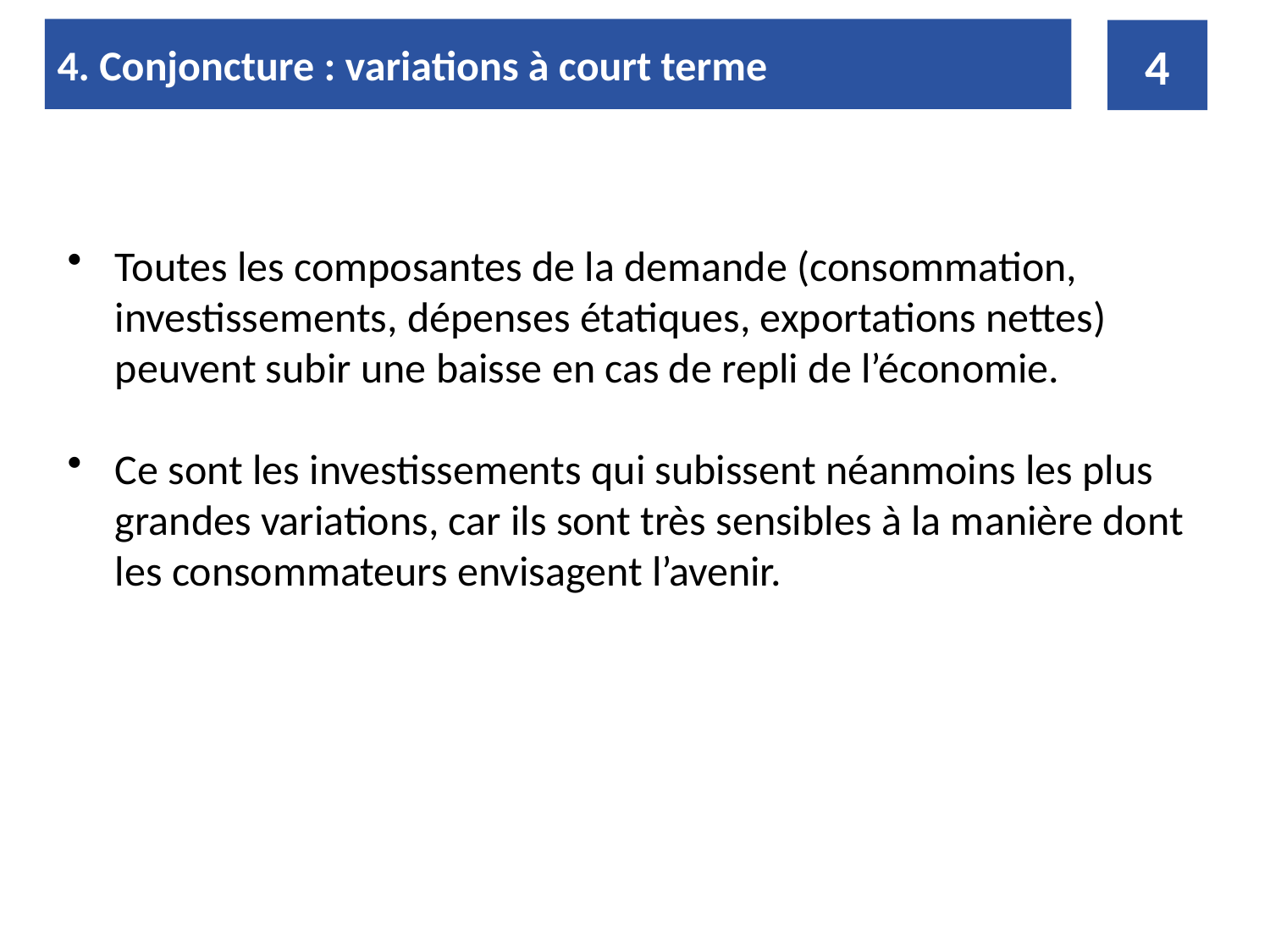

4. Conjoncture : variations à court terme
4

Toutes les composantes de la demande (consommation, investissements, dépenses étatiques, exportations nettes) peuvent subir une baisse en cas de repli de l’économie.
Ce sont les investissements qui subissent néanmoins les plus grandes variations, car ils sont très sensibles à la manière dont les consommateurs envisagent l’avenir.